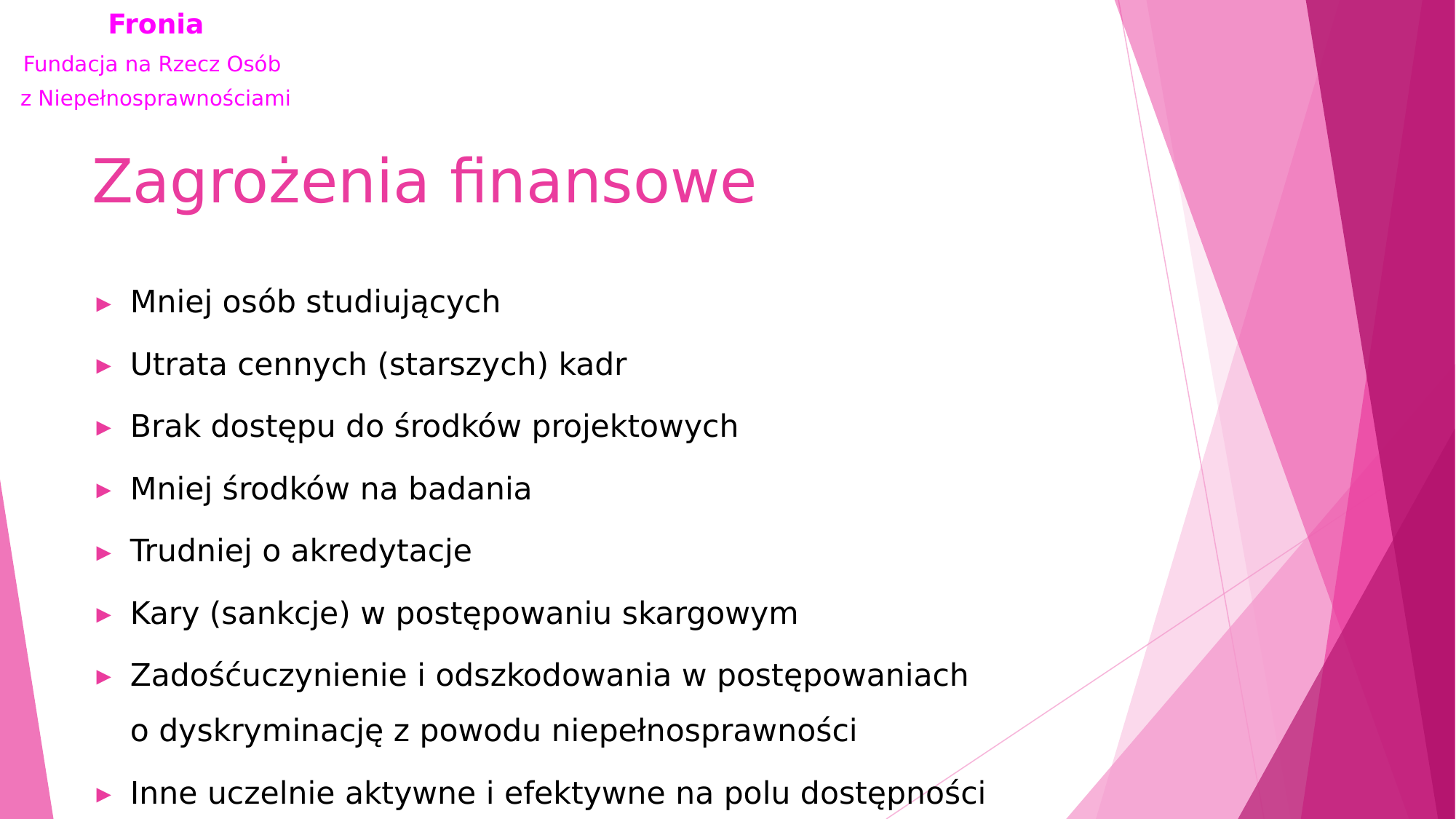

# Zagrożenia finansowe
Mniej osób studiujących
Utrata cennych (starszych) kadr
Brak dostępu do środków projektowych
Mniej środków na badania
Trudniej o akredytacje
Kary (sankcje) w postępowaniu skargowym
Zadośćuczynienie i odszkodowania w postępowaniach o dyskryminację z powodu niepełnosprawności
Inne uczelnie aktywne i efektywne na polu dostępności